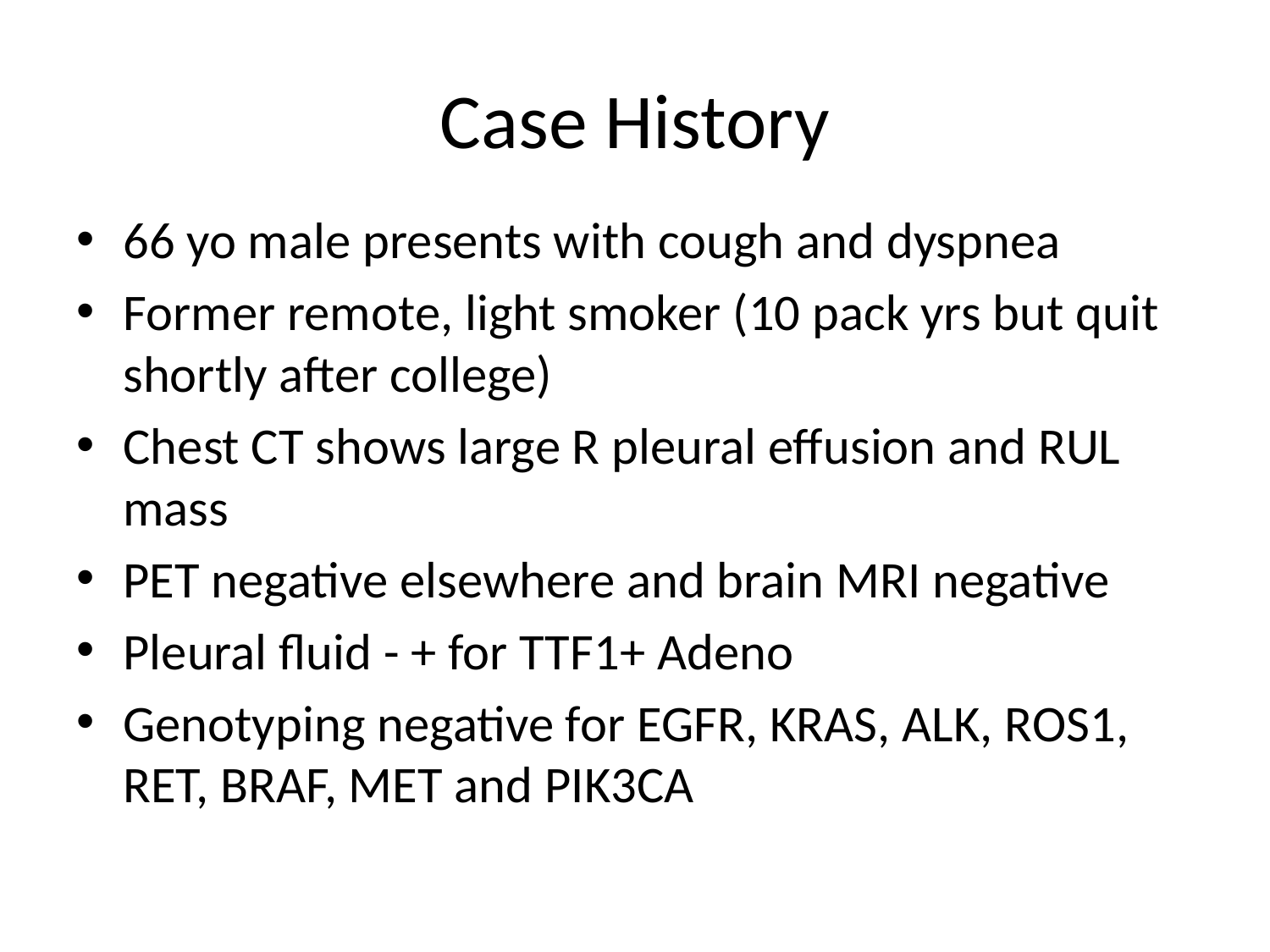

# Case History
66 yo male presents with cough and dyspnea
Former remote, light smoker (10 pack yrs but quit shortly after college)
Chest CT shows large R pleural effusion and RUL mass
PET negative elsewhere and brain MRI negative
Pleural fluid - + for TTF1+ Adeno
Genotyping negative for EGFR, KRAS, ALK, ROS1, RET, BRAF, MET and PIK3CA